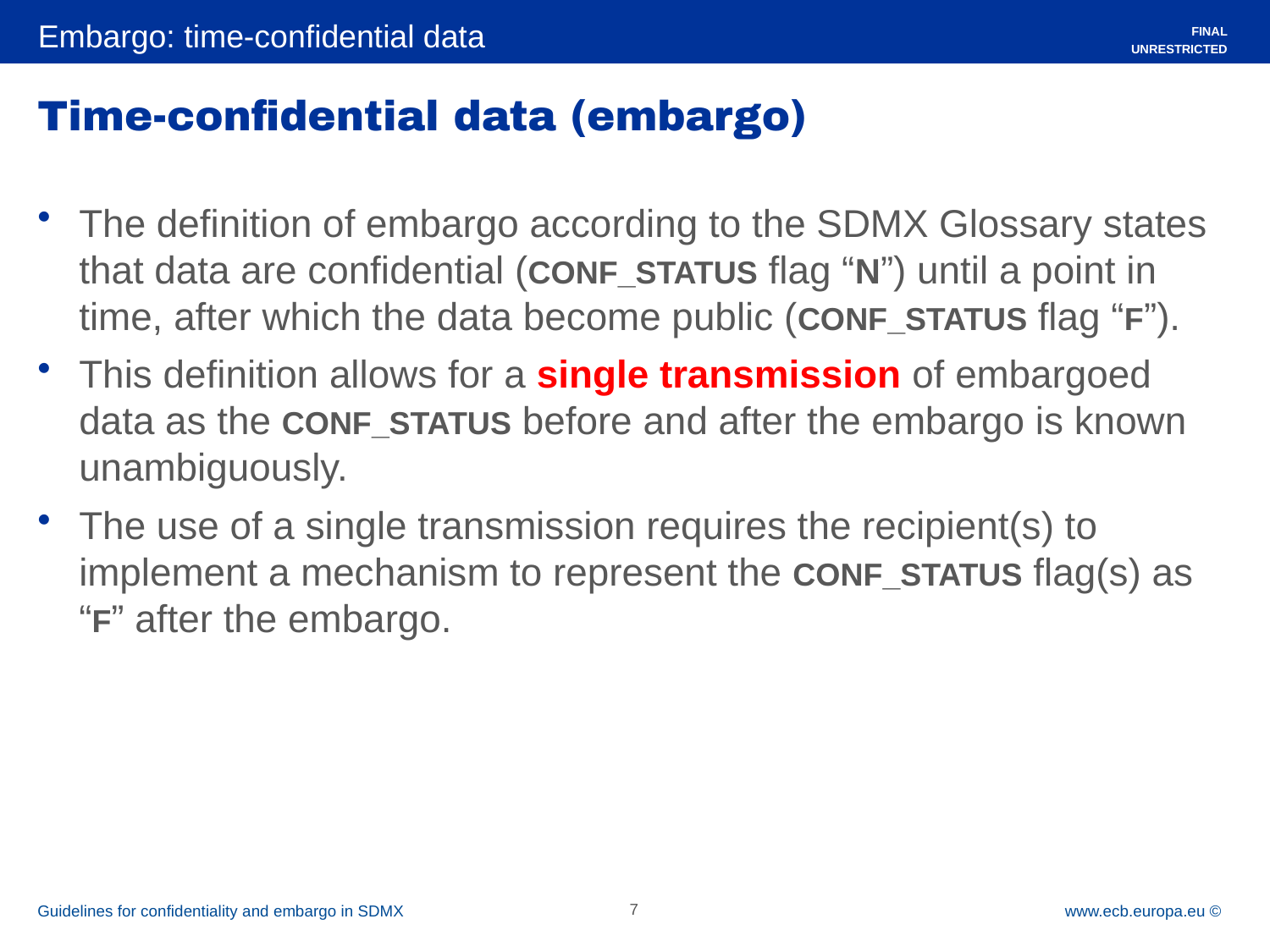

Embargo: time-confidential data
FINAL
UNRESTRICTED
# Time-confidential data (embargo)
The definition of embargo according to the SDMX Glossary states that data are confidential (CONF_STATUS flag “N”) until a point in time, after which the data become public (CONF_STATUS flag “F”).
This definition allows for a single transmission of embargoed data as the CONF_STATUS before and after the embargo is known unambiguously.
The use of a single transmission requires the recipient(s) to implement a mechanism to represent the CONF_STATUS flag(s) as “F” after the embargo.
Guidelines for confidentiality and embargo in SDMX
7